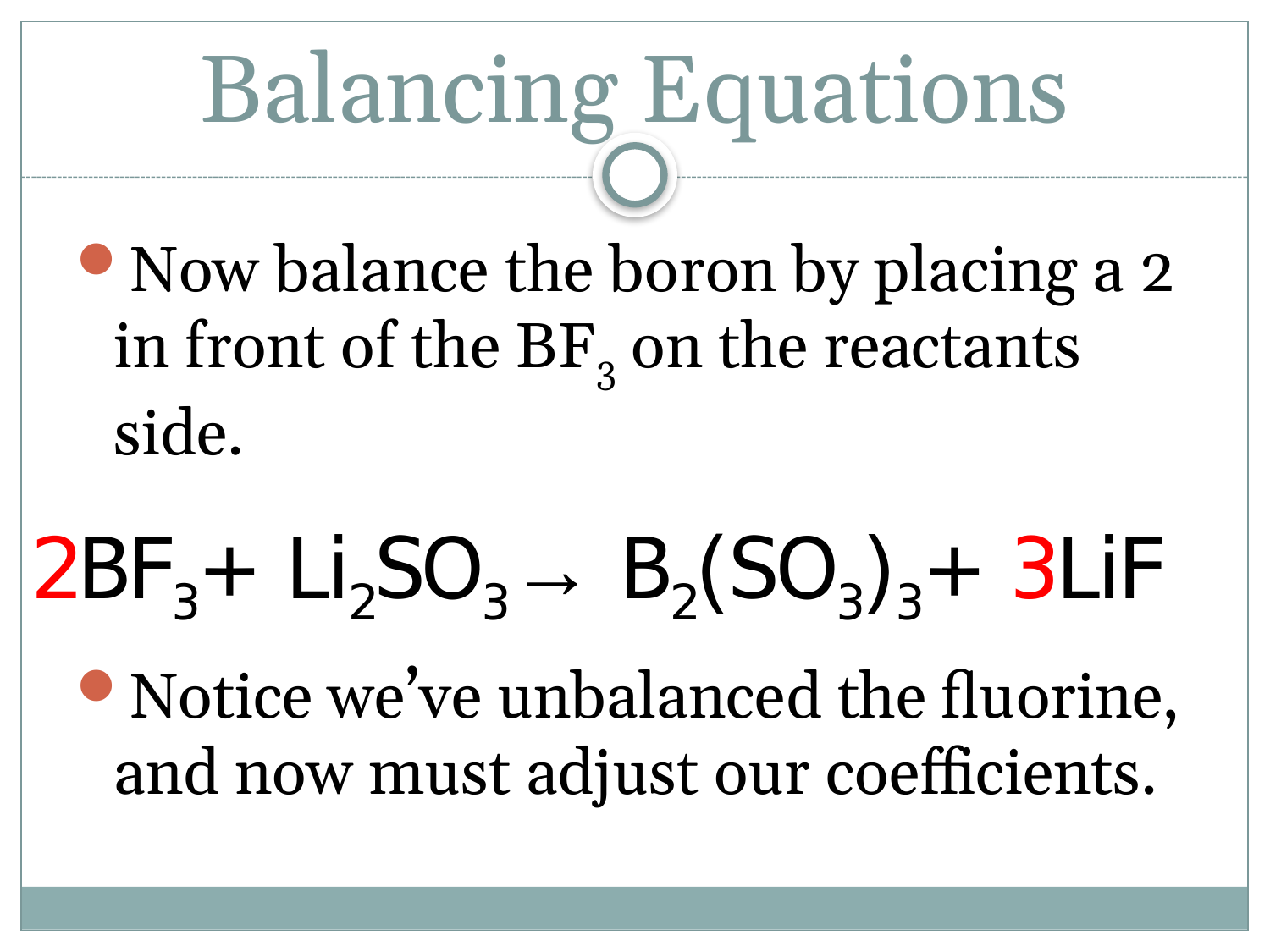

# Balancing Equations
Now balance the boron by placing a 2 in front of the BF3 on the reactants side.
2BF3+ Li2SO3→ B2(SO3)3+ 3LiF
Notice we’ve unbalanced the fluorine, and now must adjust our coefficients.